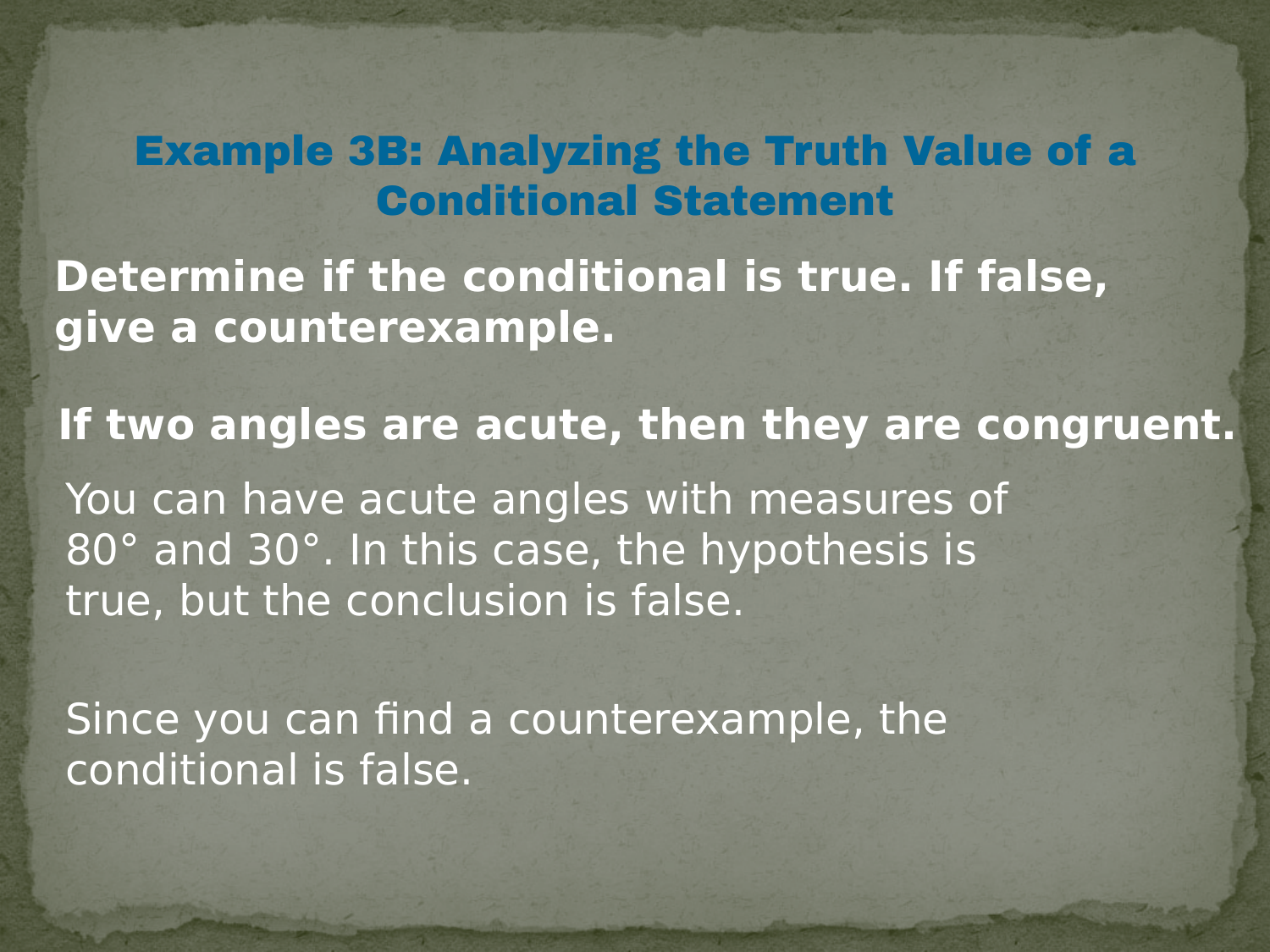

Example 3B: Analyzing the Truth Value of a Conditional Statement
Determine if the conditional is true. If false, give a counterexample.
 If two angles are acute, then they are congruent.
You can have acute angles with measures of 80° and 30°. In this case, the hypothesis is true, but the conclusion is false.
Since you can find a counterexample, the conditional is false.